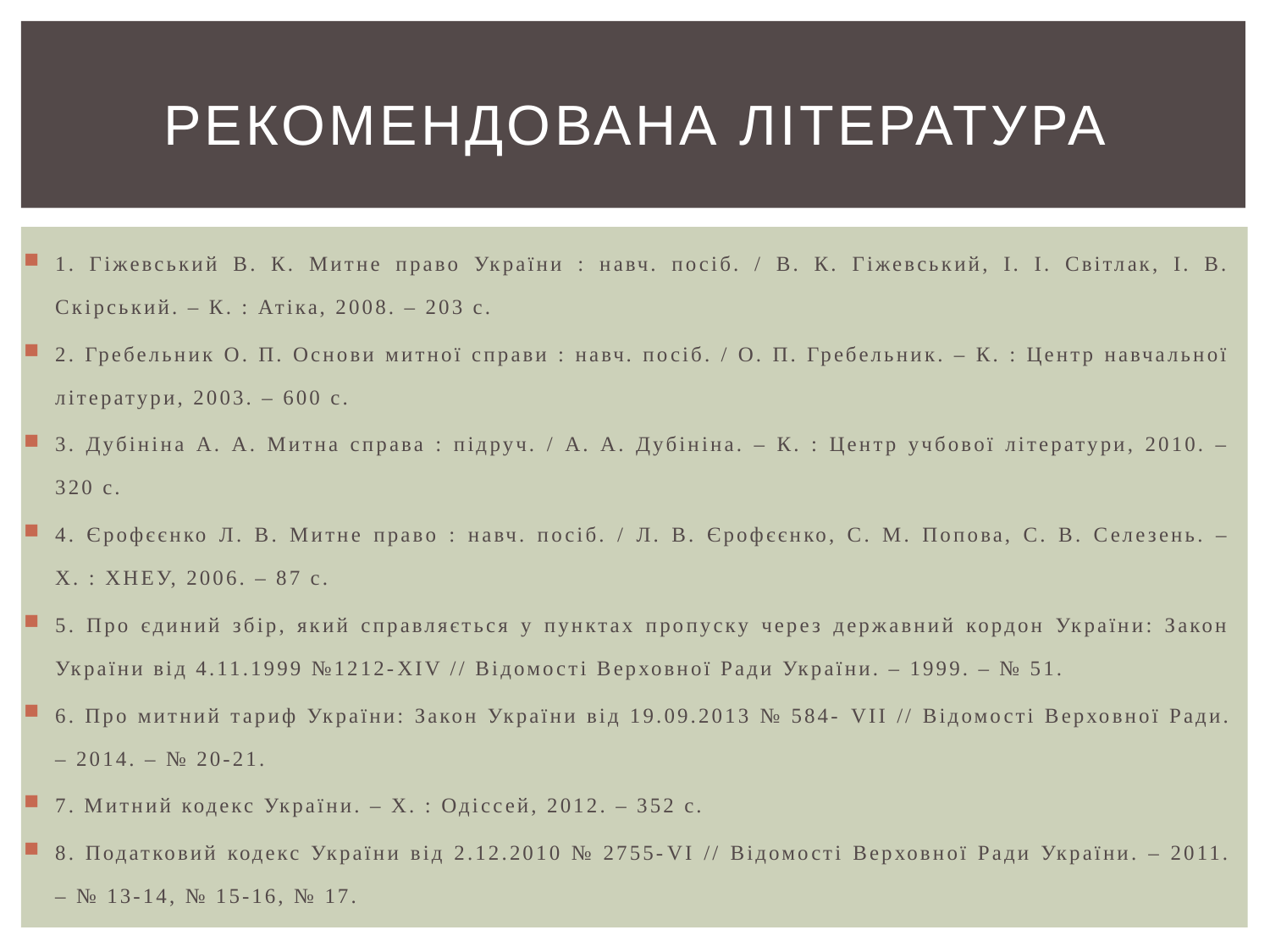

# РЕКОМЕНДОВАНА ЛІТЕРАТУРА
1. Гіжевський В. К. Митне право України : навч. посіб. / В. К. Гіжевський, І. І. Світлак, І. В. Скірський. – К. : Атіка, 2008. – 203 с.
2. Гребельник О. П. Основи митної справи : навч. посіб. / О. П. Гребельник. – К. : Центр навчальної літератури, 2003. – 600 с.
3. Дубініна А. А. Митна справа : підруч. / А. А. Дубініна. – К. : Центр учбової літератури, 2010. – 320 с.
4. Єрофєєнко Л. В. Митне право : навч. посіб. / Л. В. Єрофєєнко, С. М. Попова, С. В. Селезень. – Х. : ХНЕУ, 2006. – 87 с.
5. Про єдиний збір, який справляється у пунктах пропуску через державний кордон України: Закон України від 4.11.1999 №1212-XIV // Відомості Верховної Ради України. – 1999. – № 51.
6. Про митний тариф України: Закон України від 19.09.2013 № 584- VII // Відомості Верховної Ради. – 2014. – № 20-21.
7. Митний кодекс України. – Х. : Одіссей, 2012. – 352 с.
8. Податковий кодекс України від 2.12.2010 № 2755-VI // Відомості Верховної Ради України. – 2011. – № 13-14, № 15-16, № 17.